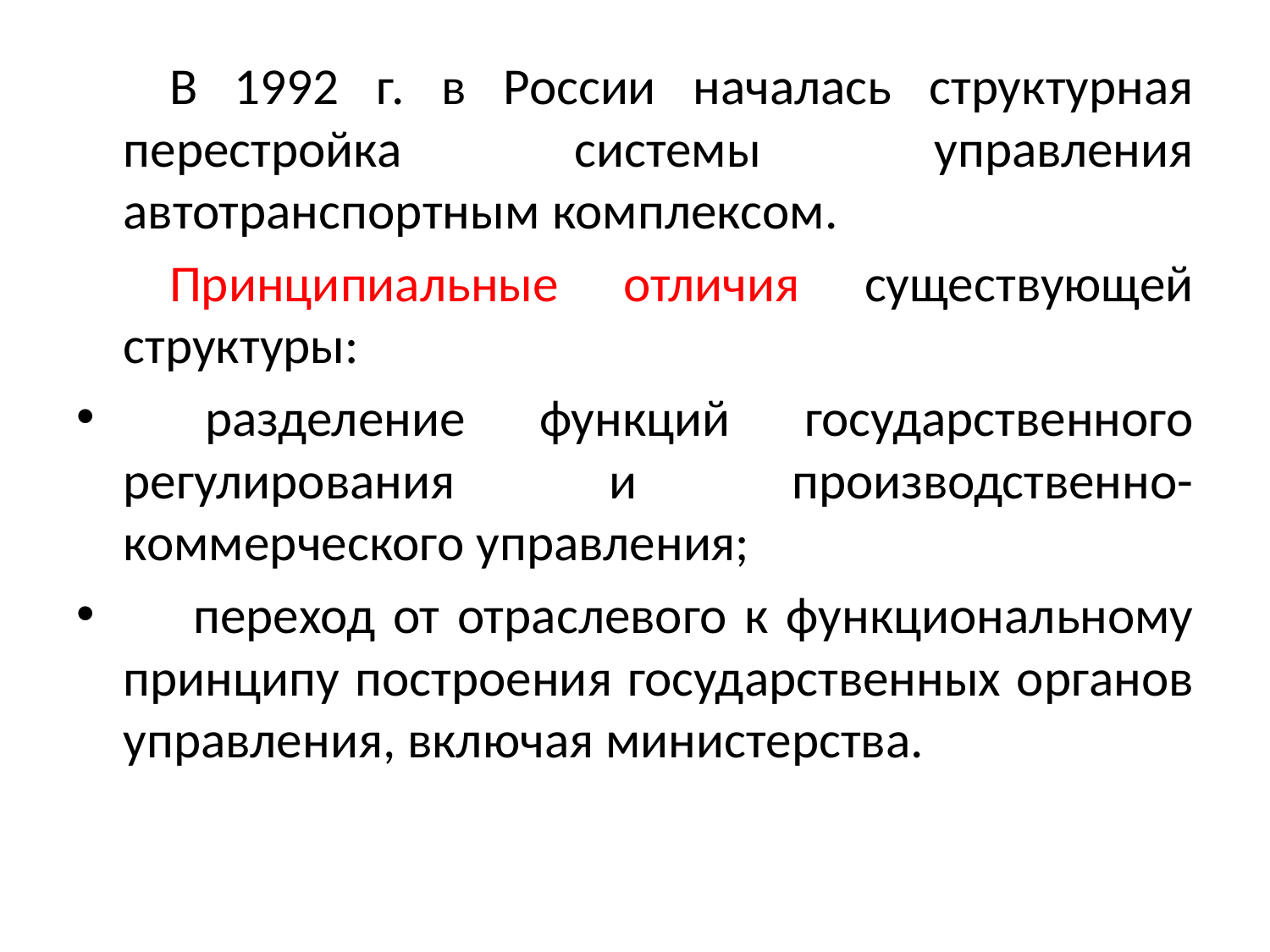

В 1992 г. в России началась структурная перестройка системы управления автотранспортным комплексом.
        Принципиальные отличия существующей структуры:
       разделение функций государственного регулирования и производственно-коммерческого управления;
      переход от отраслевого к функциональному принципу построения государственных органов управления, включая министерства.